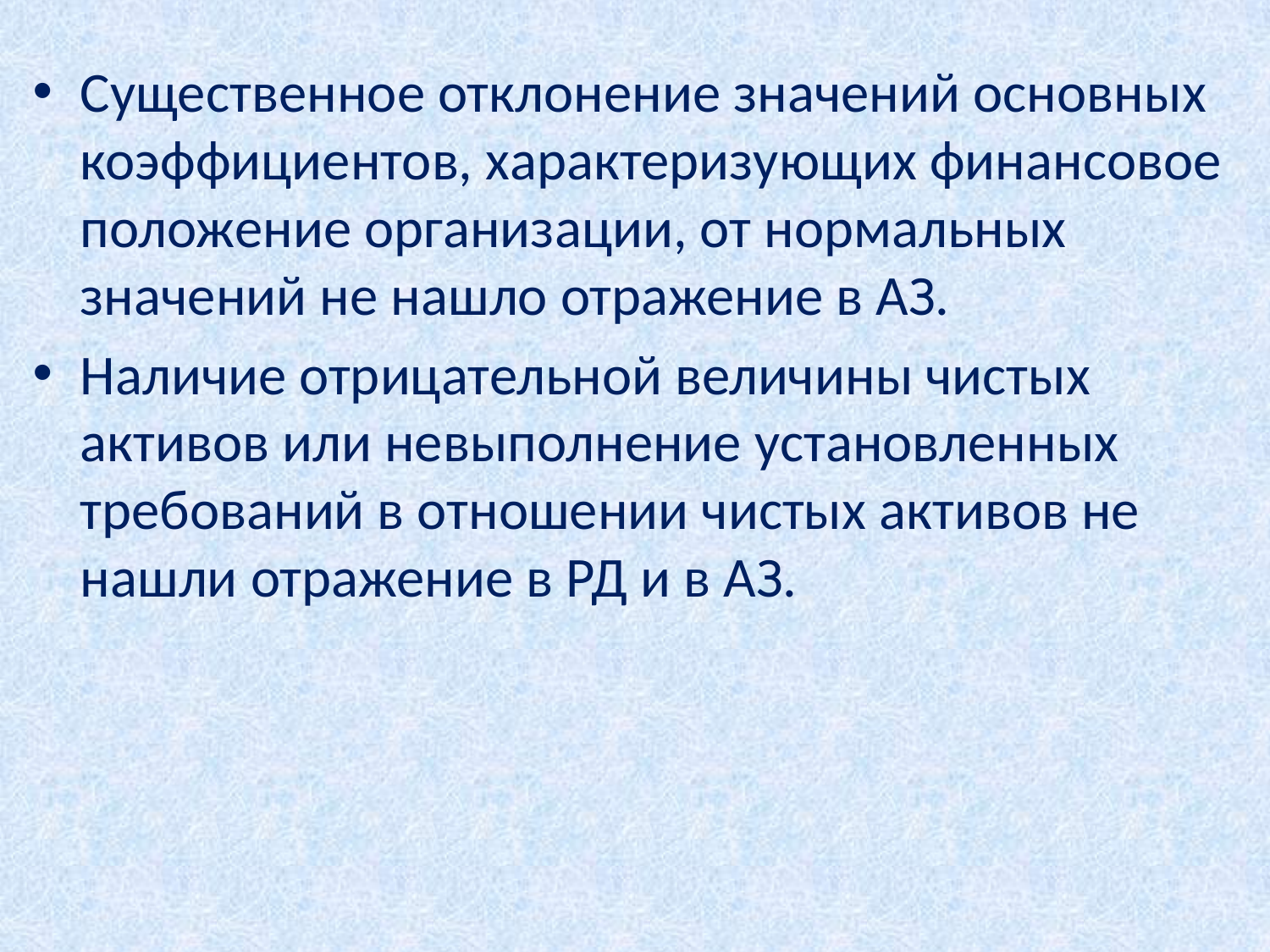

#
Существенное отклонение значений основных коэффициентов, характеризующих финансовое положение организации, от нормальных значений не нашло отражение в АЗ.
Наличие отрицательной величины чистых активов или невыполнение установленных требований в отношении чистых активов не нашли отражение в РД и в АЗ.